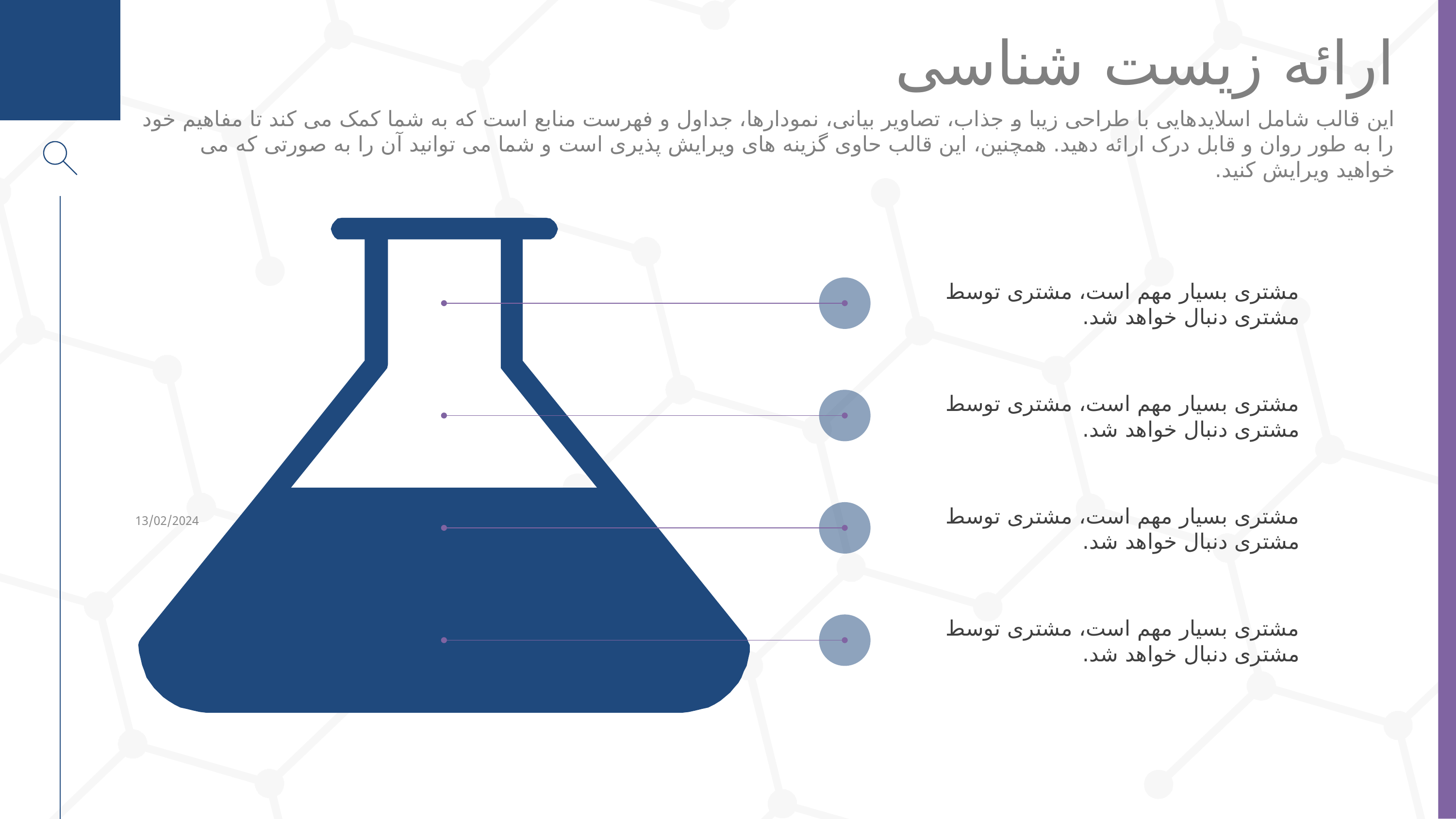

ارائه زیست شناسی
این قالب شامل اسلایدهایی با طراحی زیبا و جذاب، تصاویر بیانی، نمودارها، جداول و فهرست منابع است که به شما کمک می کند تا مفاهیم خود را به طور روان و قابل درک ارائه دهید. همچنین، این قالب حاوی گزینه های ویرایش پذیری است و شما می توانید آن را به صورتی که می خواهید ویرایش کنید.

مشتری بسیار مهم است، مشتری توسط مشتری دنبال خواهد شد.

مشتری بسیار مهم است، مشتری توسط مشتری دنبال خواهد شد.

مشتری بسیار مهم است، مشتری توسط مشتری دنبال خواهد شد.
13/02/2024
30

مشتری بسیار مهم است، مشتری توسط مشتری دنبال خواهد شد.